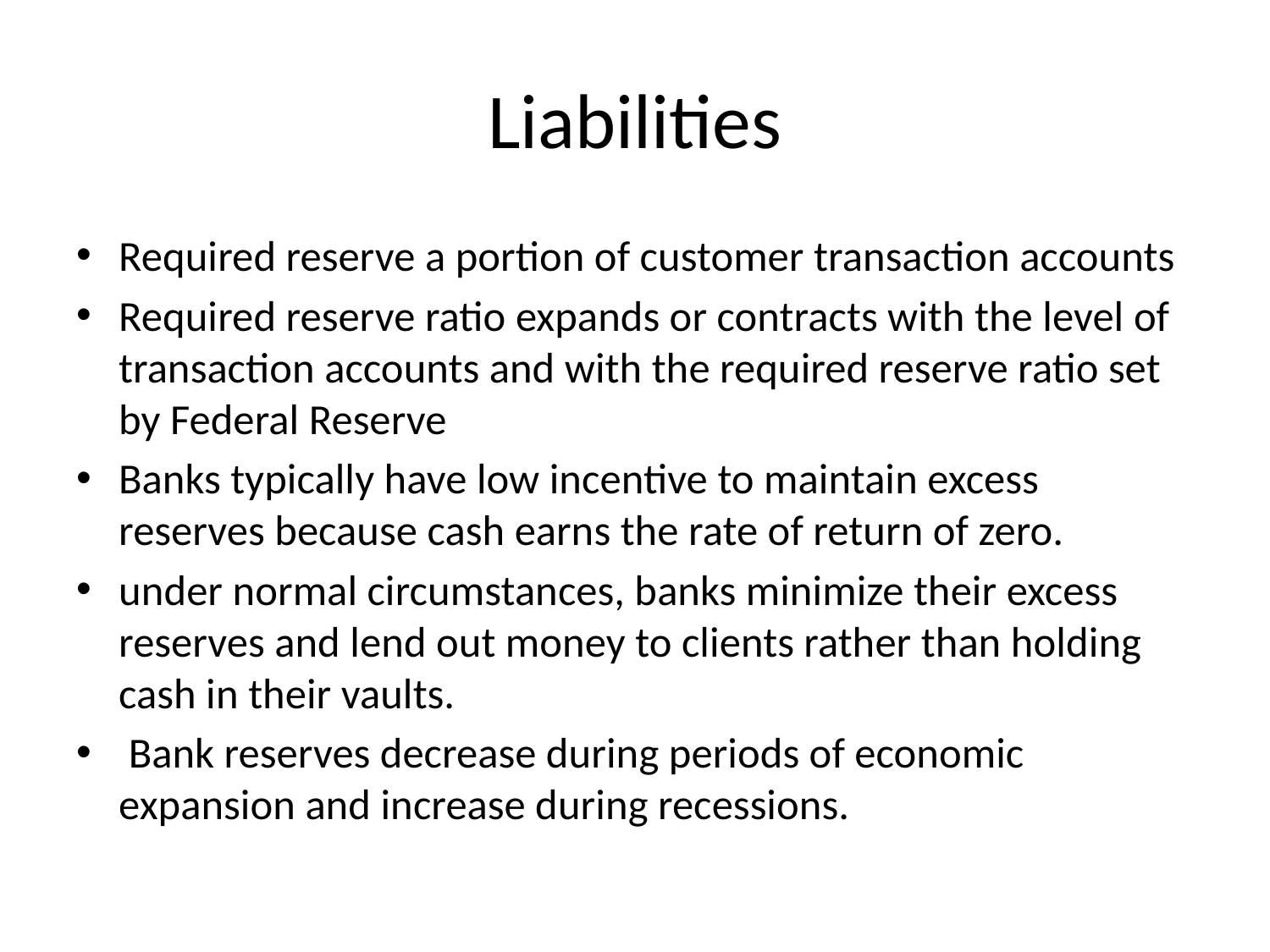

# Liabilities
Required reserve a portion of customer transaction accounts
Required reserve ratio expands or contracts with the level of transaction accounts and with the required reserve ratio set by Federal Reserve
Banks typically have low incentive to maintain excess reserves because cash earns the rate of return of zero.
under normal circumstances, banks minimize their excess reserves and lend out money to clients rather than holding cash in their vaults.
 Bank reserves decrease during periods of economic expansion and increase during recessions.